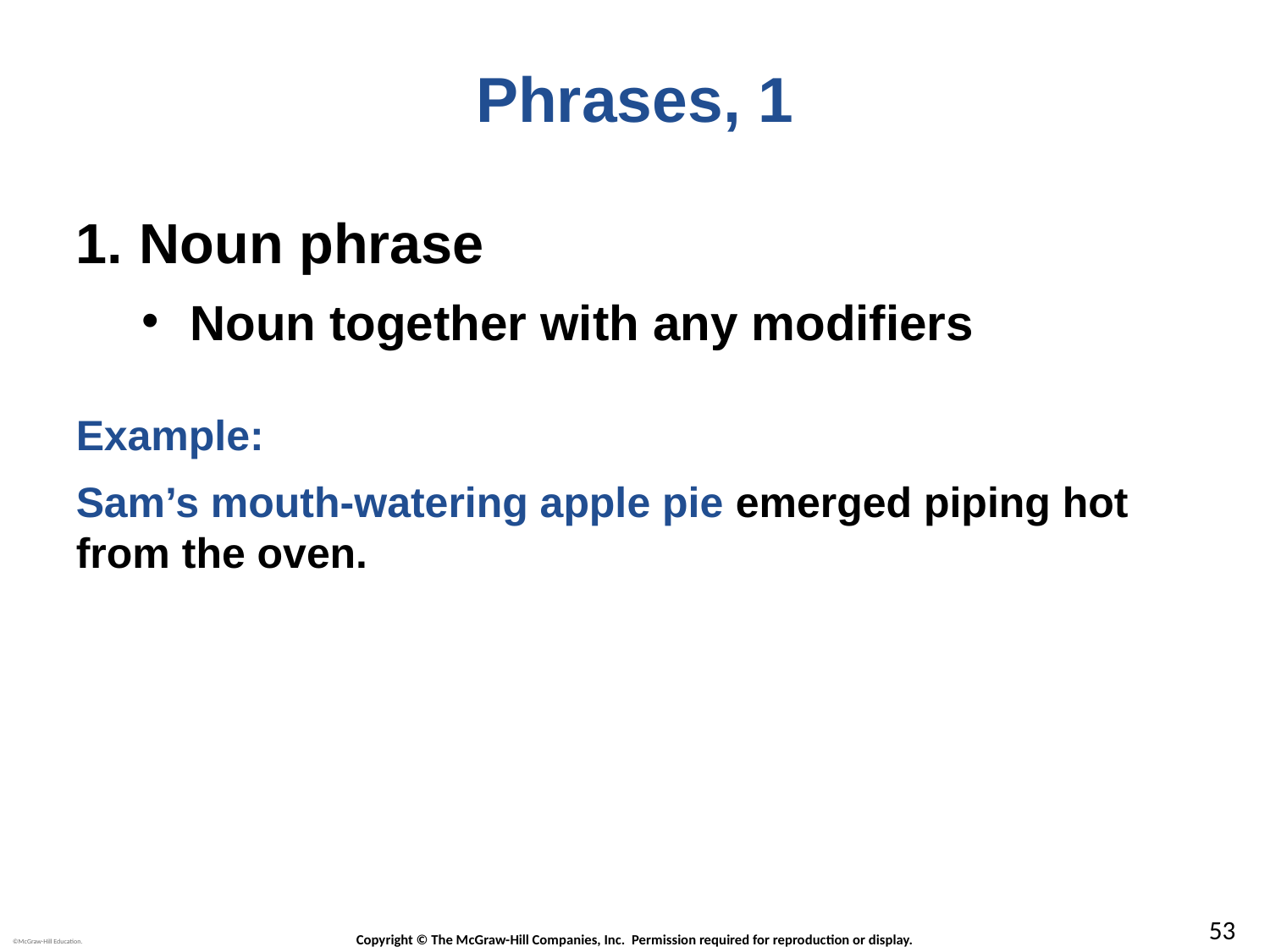

# Phrases, 1
Noun phrase
Noun together with any modifiers
Example:
Sam’s mouth-watering apple pie emerged piping hot from the oven.